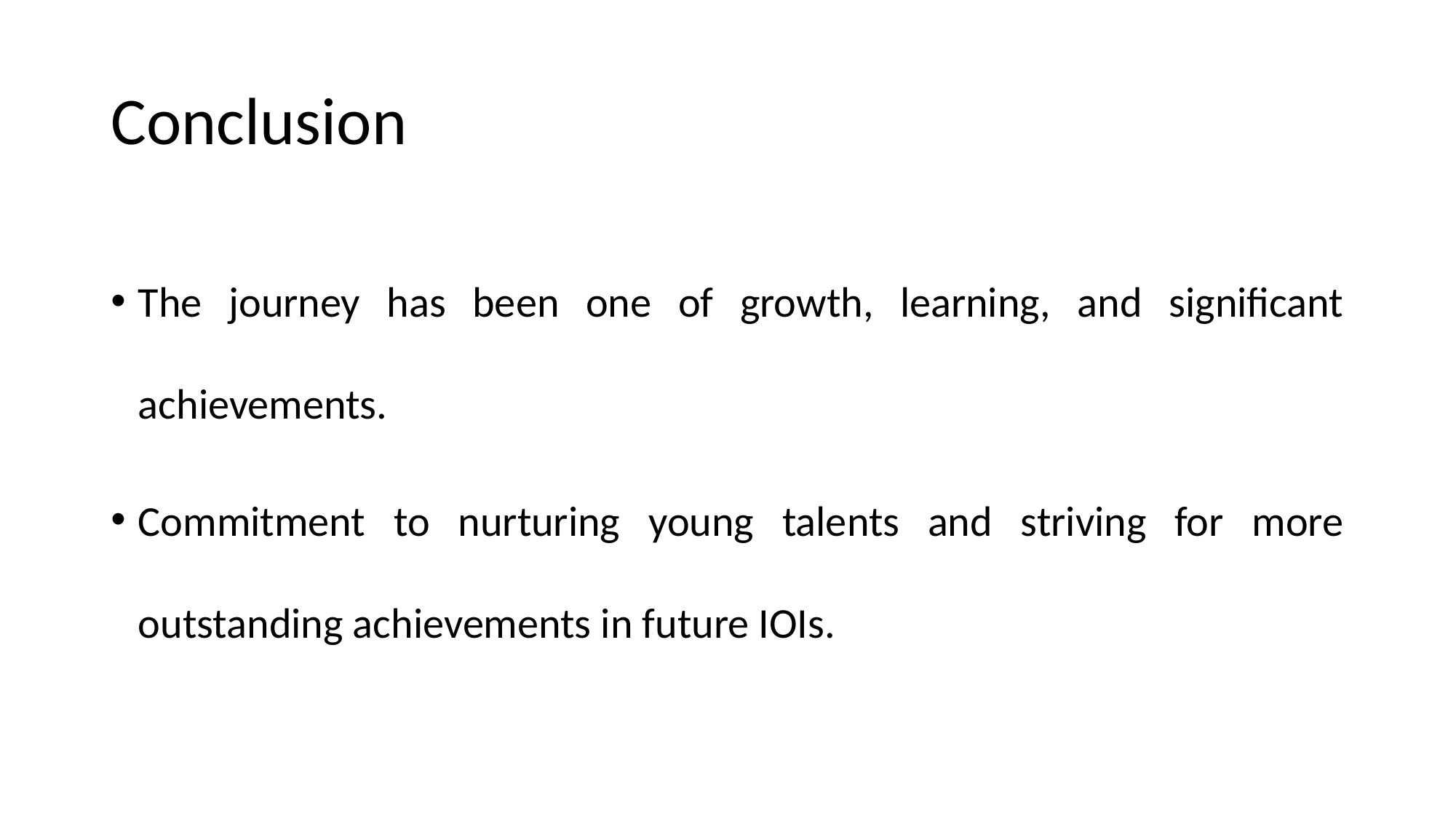

# Conclusion
The journey has been one of growth, learning, and significant achievements.
Commitment to nurturing young talents and striving for more outstanding achievements in future IOIs.